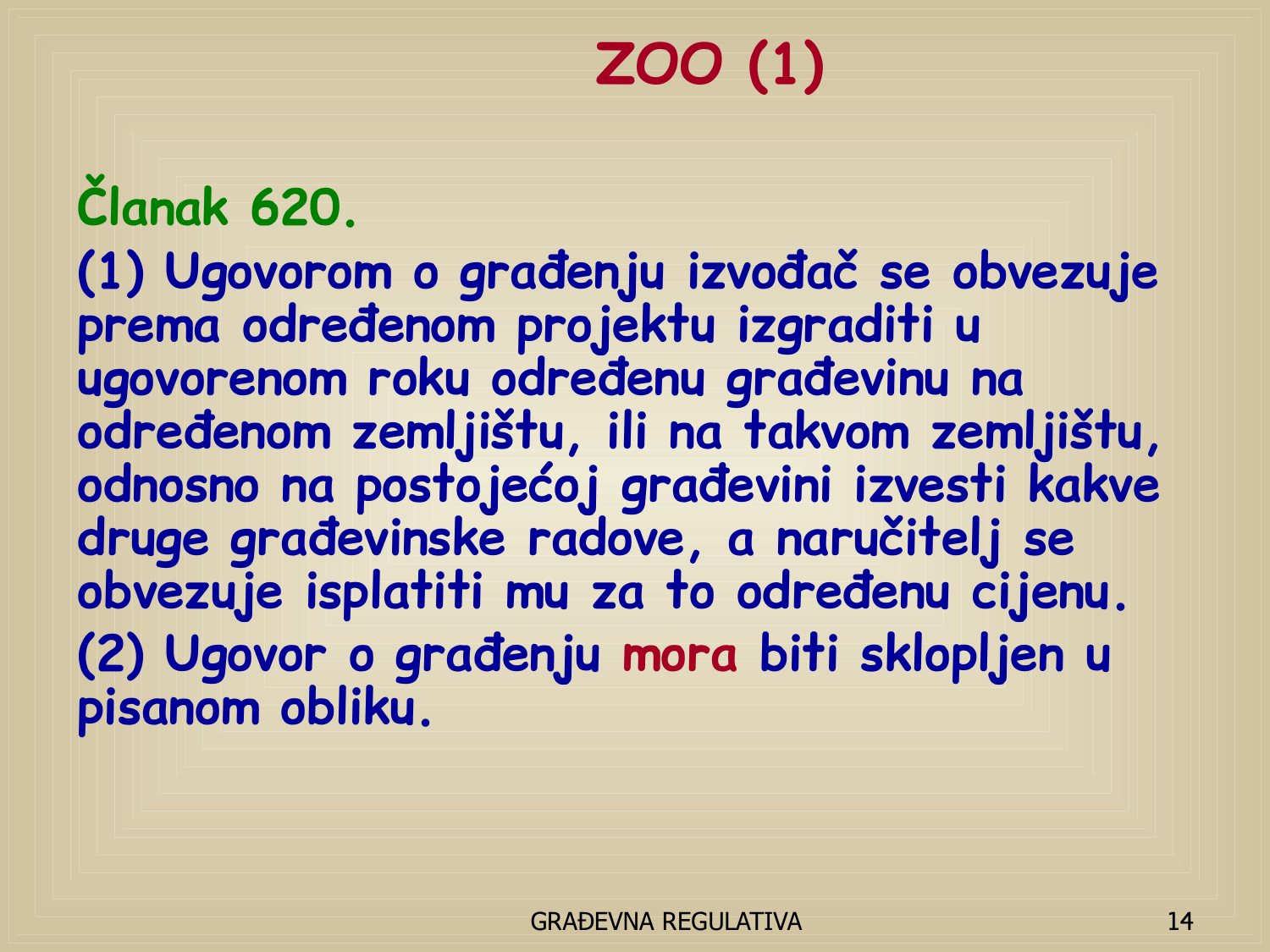

# ZOO (1)
Članak 620.
(1) Ugovorom o građenju izvođač se obvezuje prema određenom projektu izgraditi u ugovorenom roku određenu građevinu na određenom zemljištu, ili na takvom zemljištu, odnosno na postojećoj građevini izvesti kakve druge građevinske radove, a naručitelj se obvezuje isplatiti mu za to određenu cijenu.
(2) Ugovor o građenju mora biti sklopljen u pisanom obliku.
GRAĐEVNA REGULATIVA
14